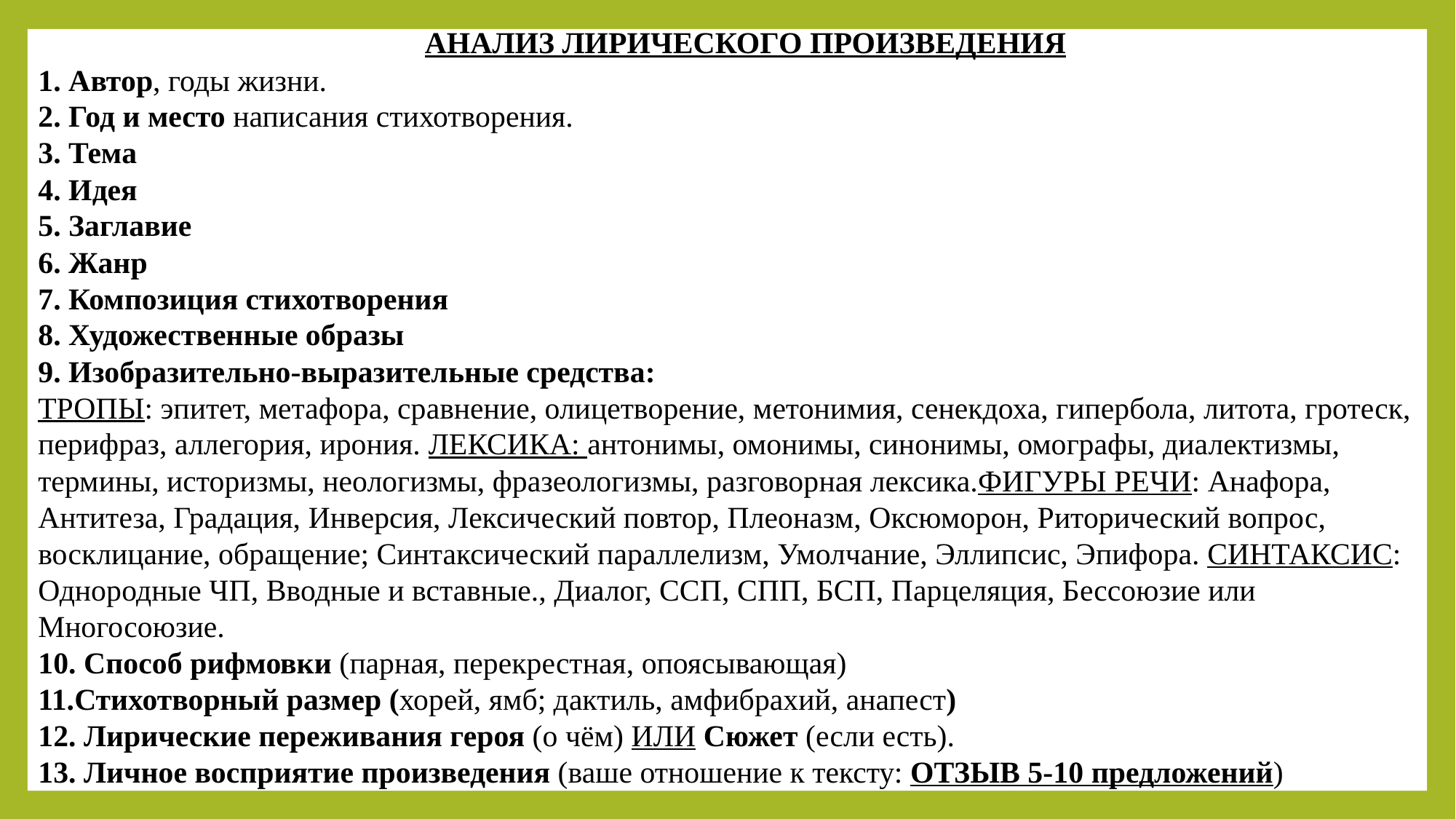

АНАЛИЗ ЛИРИЧЕСКОГО ПРОИЗВЕДЕНИЯ
1. Автор, годы жизни.
2. Год и место написания стихотворения.
3. Тема
4. Идея
5. Заглавие
6. Жанр
7. Композиция стихотворения
8. Художественные образы
9. Изобразительно-выразительные средства:
ТРОПЫ: эпитет, метафора, сравнение, олицетворение, метонимия, сенекдоха, гипербола, литота, гротеск, перифраз, аллегория, ирония. ЛЕКСИКА: антонимы, омонимы, синонимы, омографы, диалектизмы, термины, историзмы, неологизмы, фразеологизмы, разговорная лексика.ФИГУРЫ РЕЧИ: Анафора, Антитеза, Градация, Инверсия, Лексический повтор, Плеоназм, Оксюморон, Риторический вопрос, восклицание, обращение; Синтаксический параллелизм, Умолчание, Эллипсис, Эпифора. СИНТАКСИС: Однородные ЧП, Вводные и вставные., Диалог, ССП, СПП, БСП, Парцеляция, Бессоюзие или Многосоюзие.
10. Способ рифмовки (парная, перекрестная, опоясывающая)
11.Стихотворный размер (хорей, ямб; дактиль, амфибрахий, анапест)
12. Лирические переживания героя (о чём) ИЛИ Сюжет (если есть).
13. Личное восприятие произведения (ваше отношение к тексту: ОТЗЫВ 5-10 предложений)